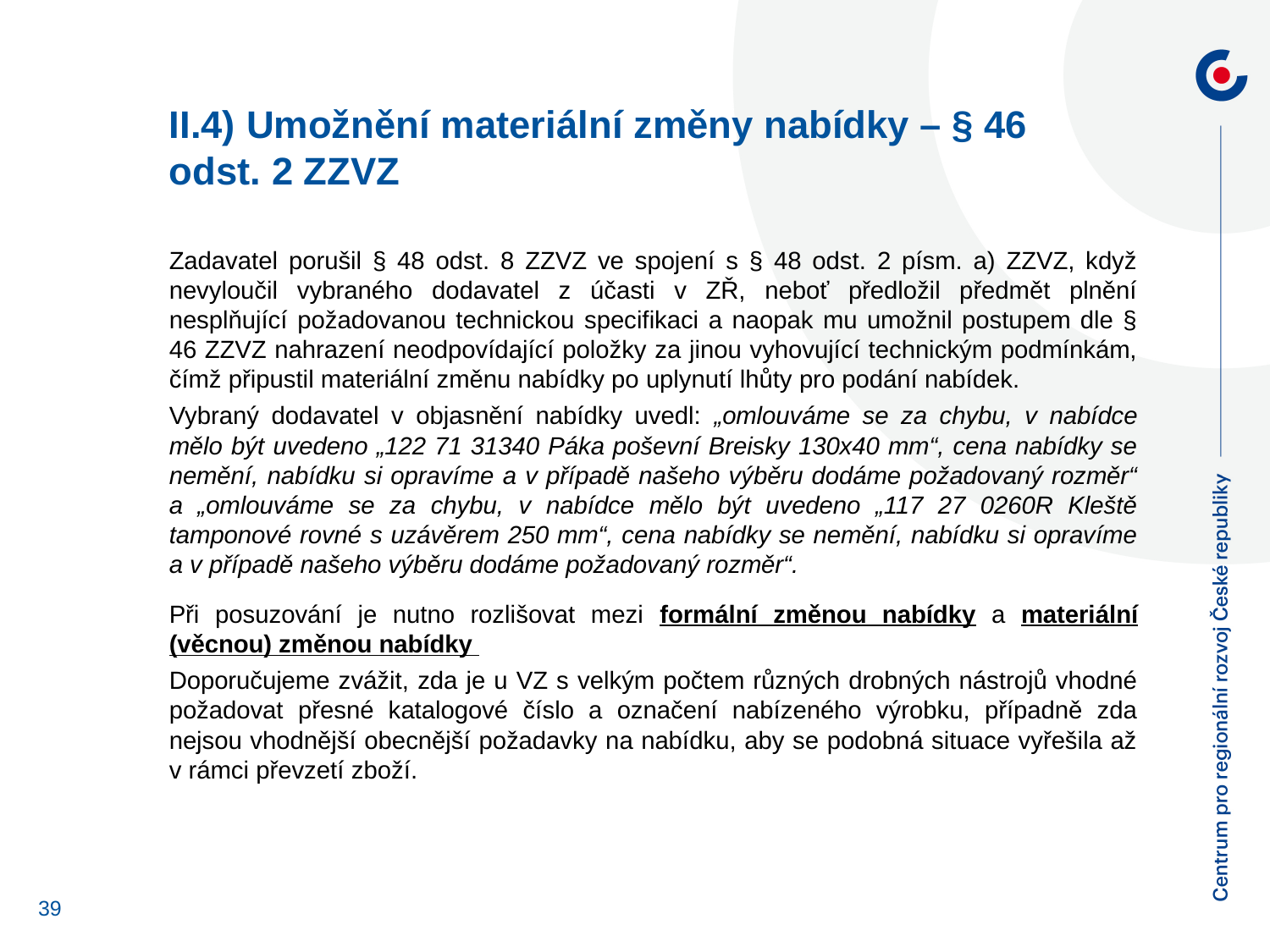

II.4) Umožnění materiální změny nabídky – § 46 odst. 2 ZZVZ
Zadavatel porušil § 48 odst. 8 ZZVZ ve spojení s § 48 odst. 2 písm. a) ZZVZ, když nevyloučil vybraného dodavatel z účasti v ZŘ, neboť předložil předmět plnění nesplňující požadovanou technickou specifikaci a naopak mu umožnil postupem dle § 46 ZZVZ nahrazení neodpovídající položky za jinou vyhovující technickým podmínkám, čímž připustil materiální změnu nabídky po uplynutí lhůty pro podání nabídek.
Vybraný dodavatel v objasnění nabídky uvedl: „omlouváme se za chybu, v nabídce mělo být uvedeno „122 71 31340 Páka poševní Breisky 130x40 mm“, cena nabídky se nemění, nabídku si opravíme a v případě našeho výběru dodáme požadovaný rozměr“ a „omlouváme se za chybu, v nabídce mělo být uvedeno „117 27 0260R Kleště tamponové rovné s uzávěrem 250 mm“, cena nabídky se nemění, nabídku si opravíme a v případě našeho výběru dodáme požadovaný rozměr“.

Při posuzování je nutno rozlišovat mezi formální změnou nabídky a materiální (věcnou) změnou nabídky
Doporučujeme zvážit, zda je u VZ s velkým počtem různých drobných nástrojů vhodné požadovat přesné katalogové číslo a označení nabízeného výrobku, případně zda nejsou vhodnější obecnější požadavky na nabídku, aby se podobná situace vyřešila až v rámci převzetí zboží.
39